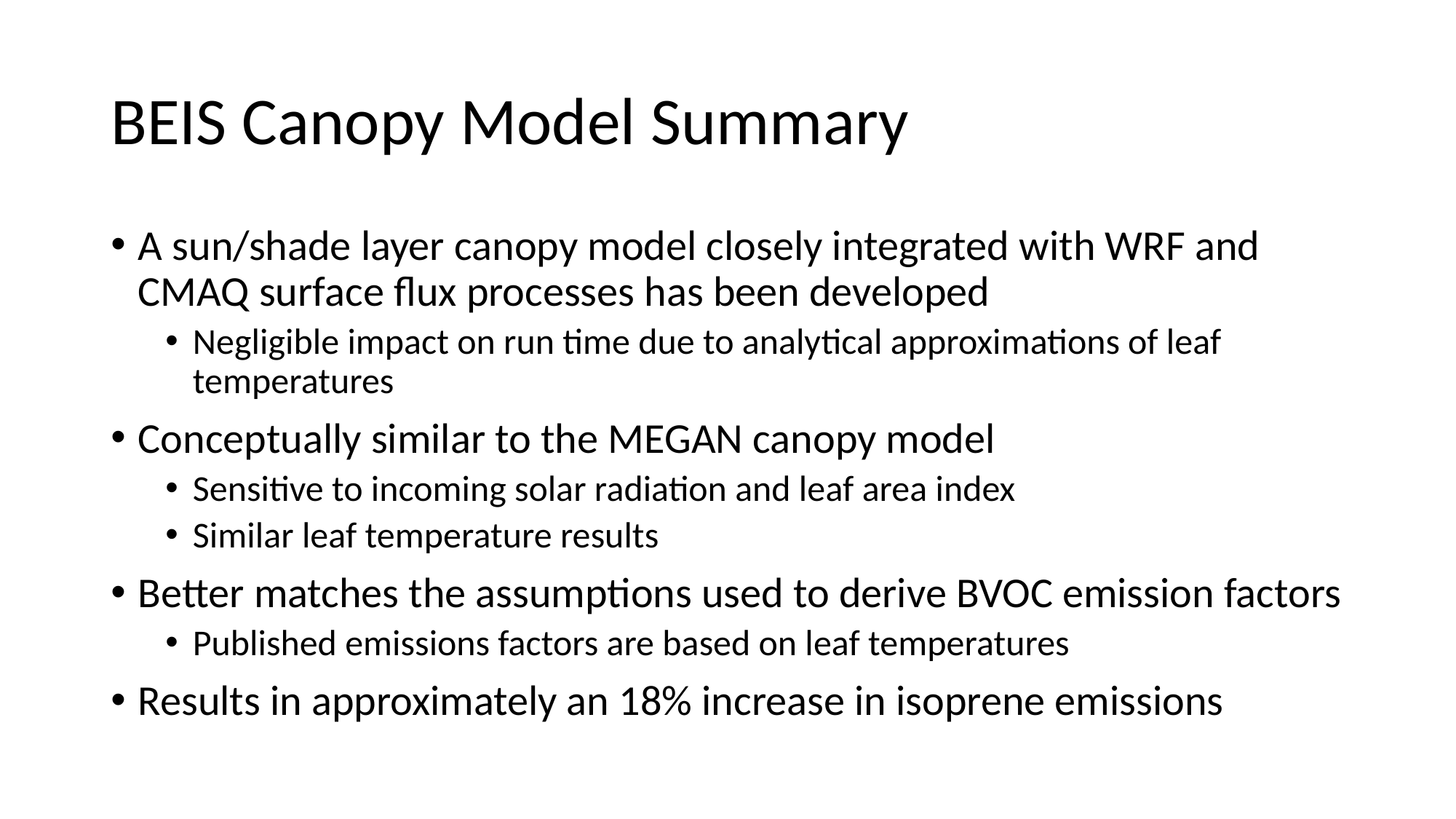

# BEIS Canopy Model Summary
A sun/shade layer canopy model closely integrated with WRF and CMAQ surface flux processes has been developed
Negligible impact on run time due to analytical approximations of leaf temperatures
Conceptually similar to the MEGAN canopy model
Sensitive to incoming solar radiation and leaf area index
Similar leaf temperature results
Better matches the assumptions used to derive BVOC emission factors
Published emissions factors are based on leaf temperatures
Results in approximately an 18% increase in isoprene emissions